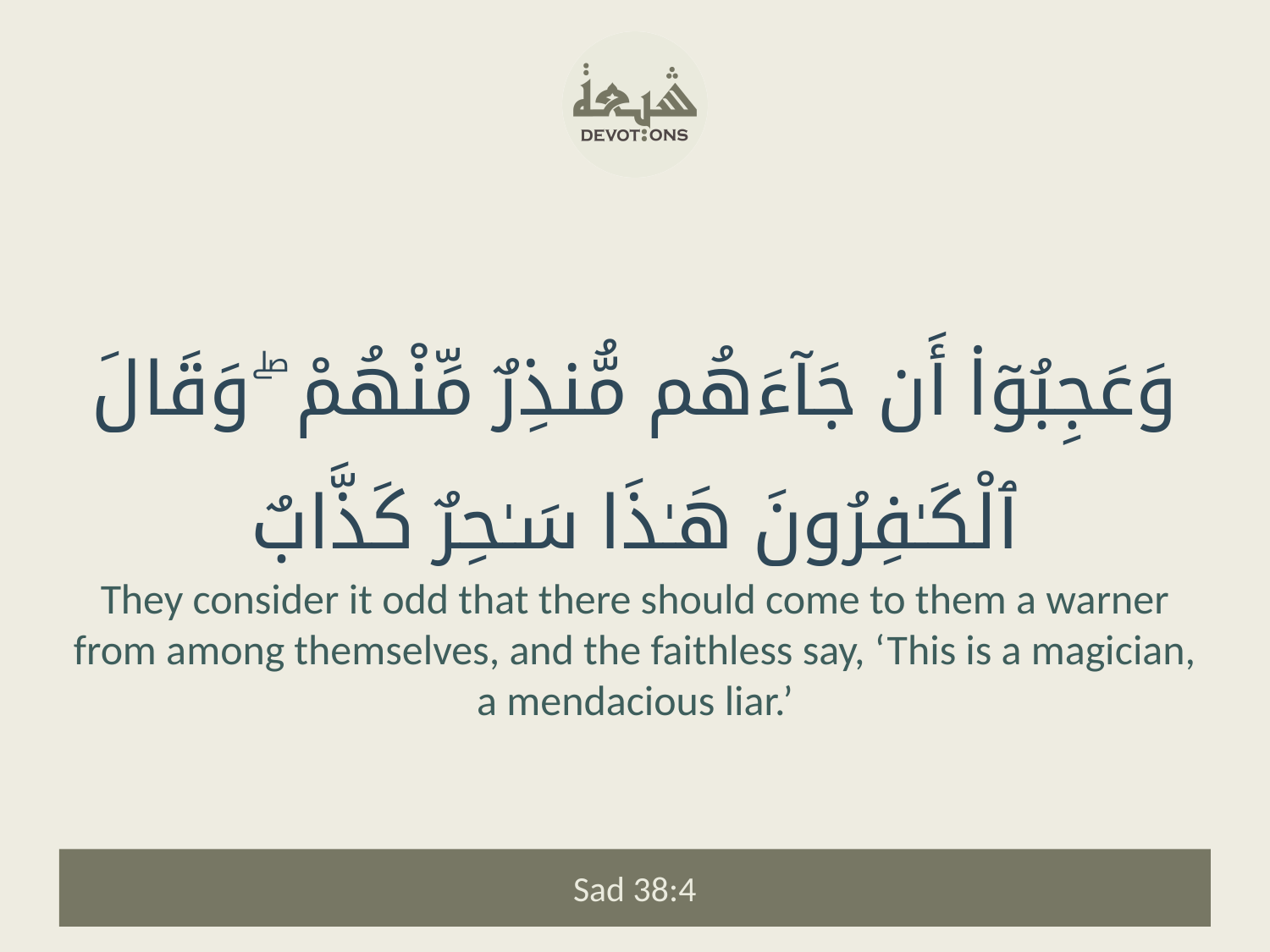

وَعَجِبُوٓا۟ أَن جَآءَهُم مُّنذِرٌ مِّنْهُمْ ۖ وَقَالَ ٱلْكَـٰفِرُونَ هَـٰذَا سَـٰحِرٌ كَذَّابٌ
They consider it odd that there should come to them a warner from among themselves, and the faithless say, ‘This is a magician, a mendacious liar.’
Sad 38:4